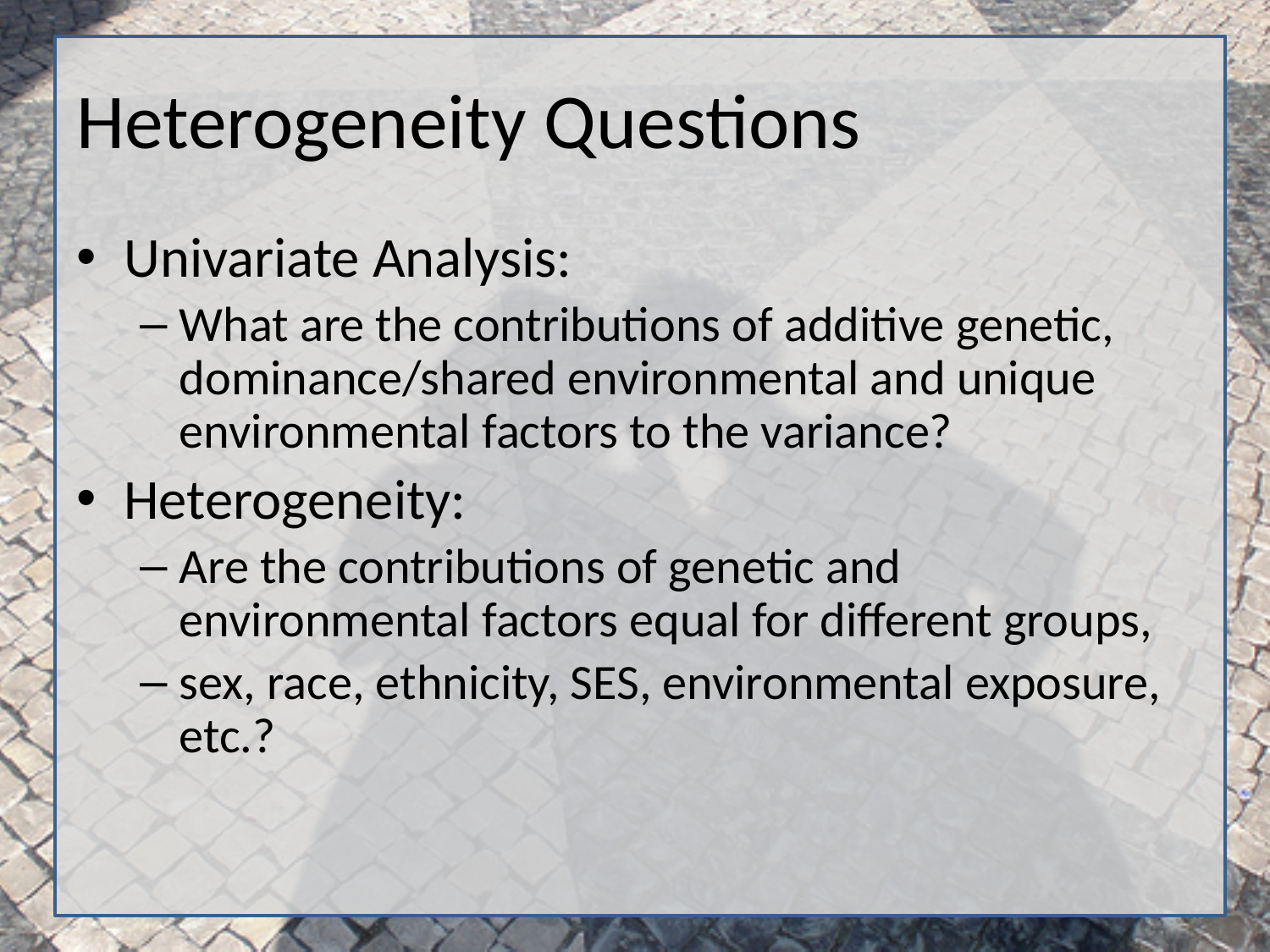

# Heterogeneity Questions
Univariate Analysis:
What are the contributions of additive genetic, dominance/shared environmental and unique environmental factors to the variance?
Heterogeneity:
Are the contributions of genetic and environmental factors equal for different groups,
sex, race, ethnicity, SES, environmental exposure, etc.?